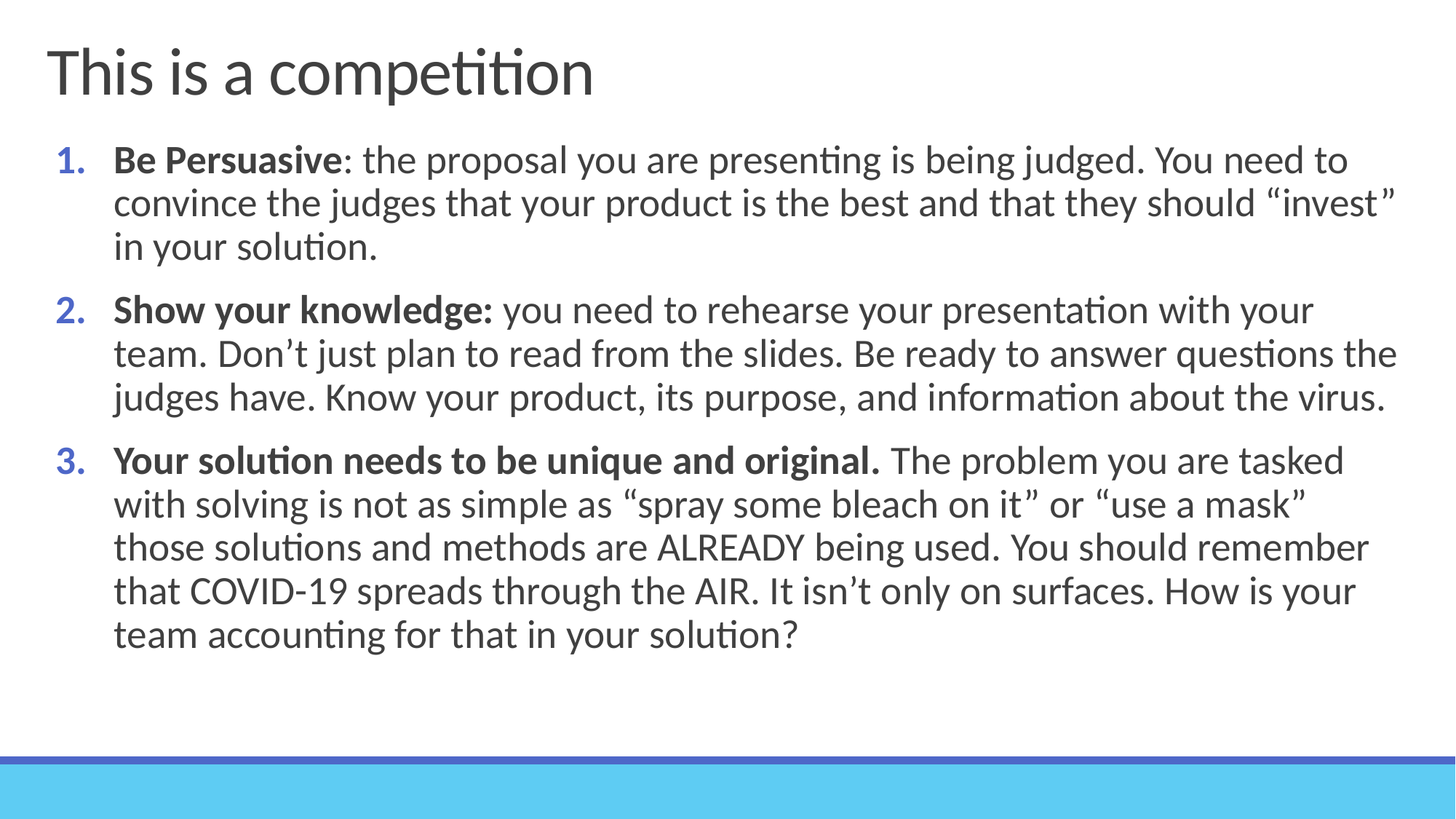

# This is a competition
Be Persuasive: the proposal you are presenting is being judged. You need to convince the judges that your product is the best and that they should “invest” in your solution.
Show your knowledge: you need to rehearse your presentation with your team. Don’t just plan to read from the slides. Be ready to answer questions the judges have. Know your product, its purpose, and information about the virus.
Your solution needs to be unique and original. The problem you are tasked with solving is not as simple as “spray some bleach on it” or “use a mask” those solutions and methods are ALREADY being used. You should remember that COVID-19 spreads through the AIR. It isn’t only on surfaces. How is your team accounting for that in your solution?